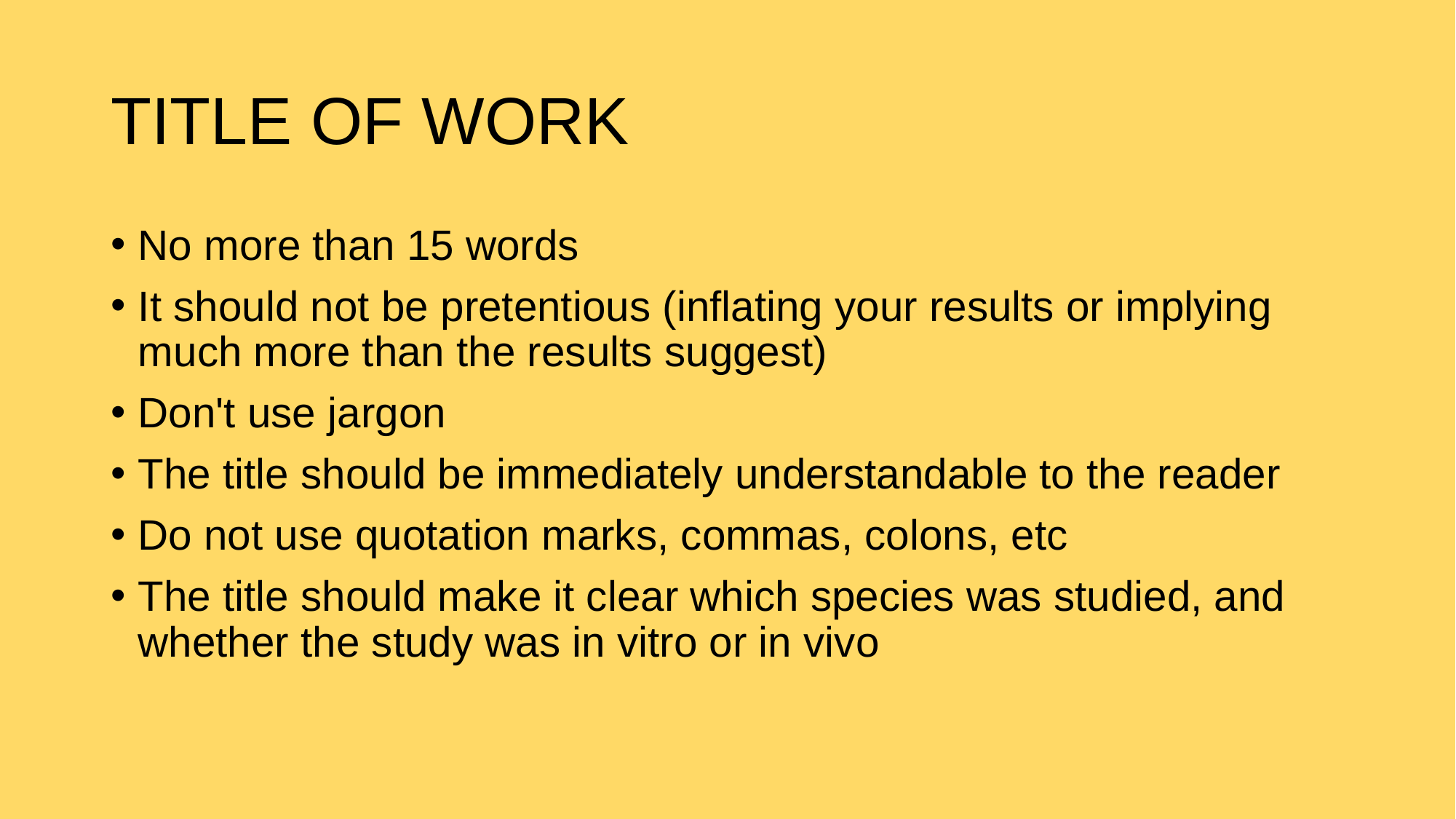

# TITLE OF WORK
No more than 15 words
It should not be pretentious (inflating your results or implying much more than the results suggest)
Don't use jargon
The title should be immediately understandable to the reader
Do not use quotation marks, commas, colons, etc
The title should make it clear which species was studied, and whether the study was in vitro or in vivo